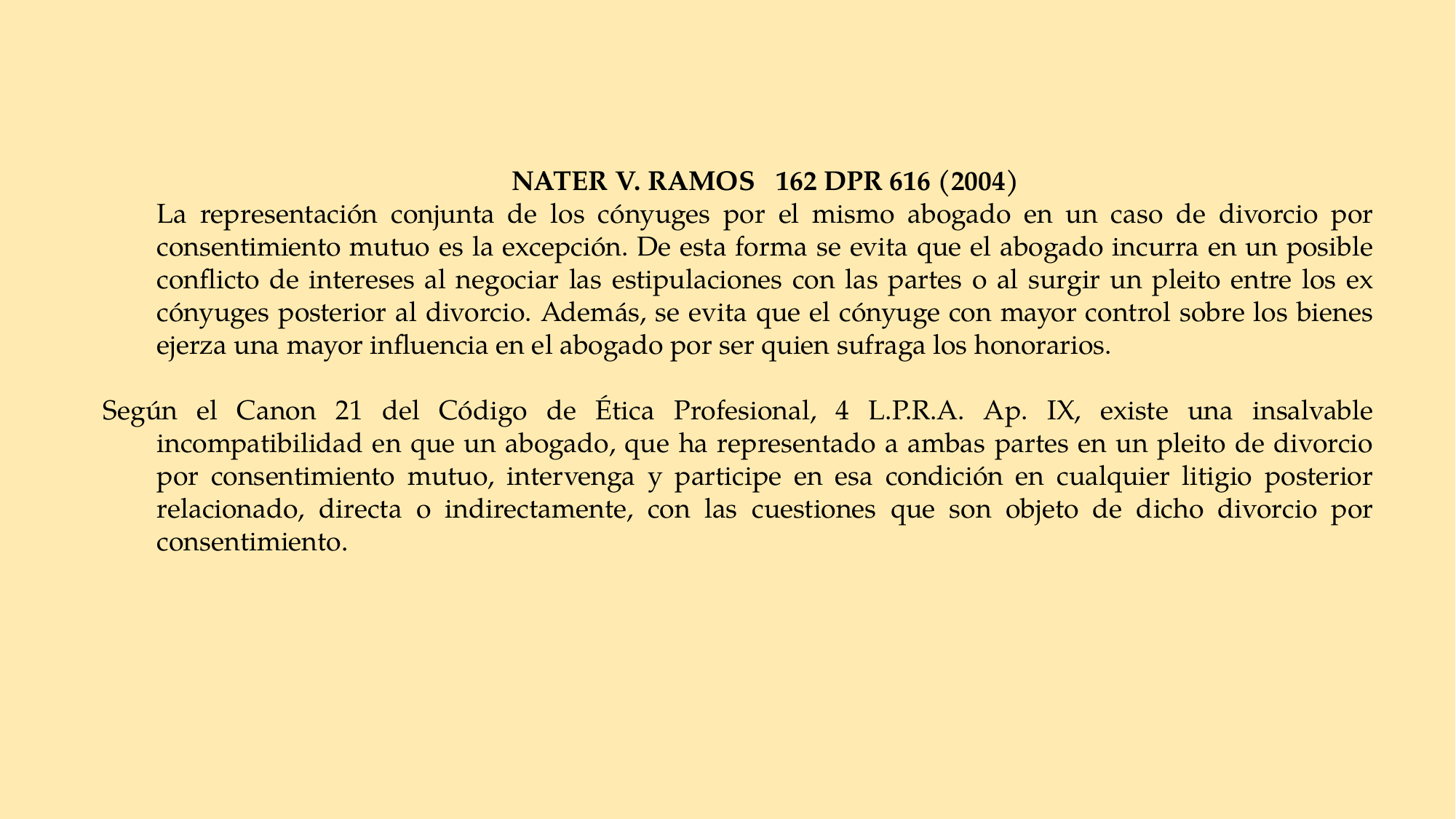

NATER V. RAMOS   162 DPR 616 (2004)
La representación conjunta de los cónyuges por el mismo abogado en un caso de divorcio por consentimiento mutuo es la excepción. De esta forma se evita que el abogado incurra en un posible conflicto de intereses al negociar las estipulaciones con las partes o al surgir un pleito entre los ex cónyuges posterior al divorcio. Además, se evita que el cónyuge con mayor control sobre los bienes ejerza una mayor influencia en el abogado por ser quien sufraga los honorarios.

Según el Canon 21 del Código de Ética Profesional, 4 L.P.R.A. Ap. IX, existe una insalvable incompatibilidad en que un abogado, que ha representado a ambas partes en un pleito de divorcio por consentimiento mutuo, intervenga y participe en esa condición en cualquier litigio posterior relacionado, directa o indirectamente, con las cuestiones que son objeto de dicho divorcio por consentimiento.